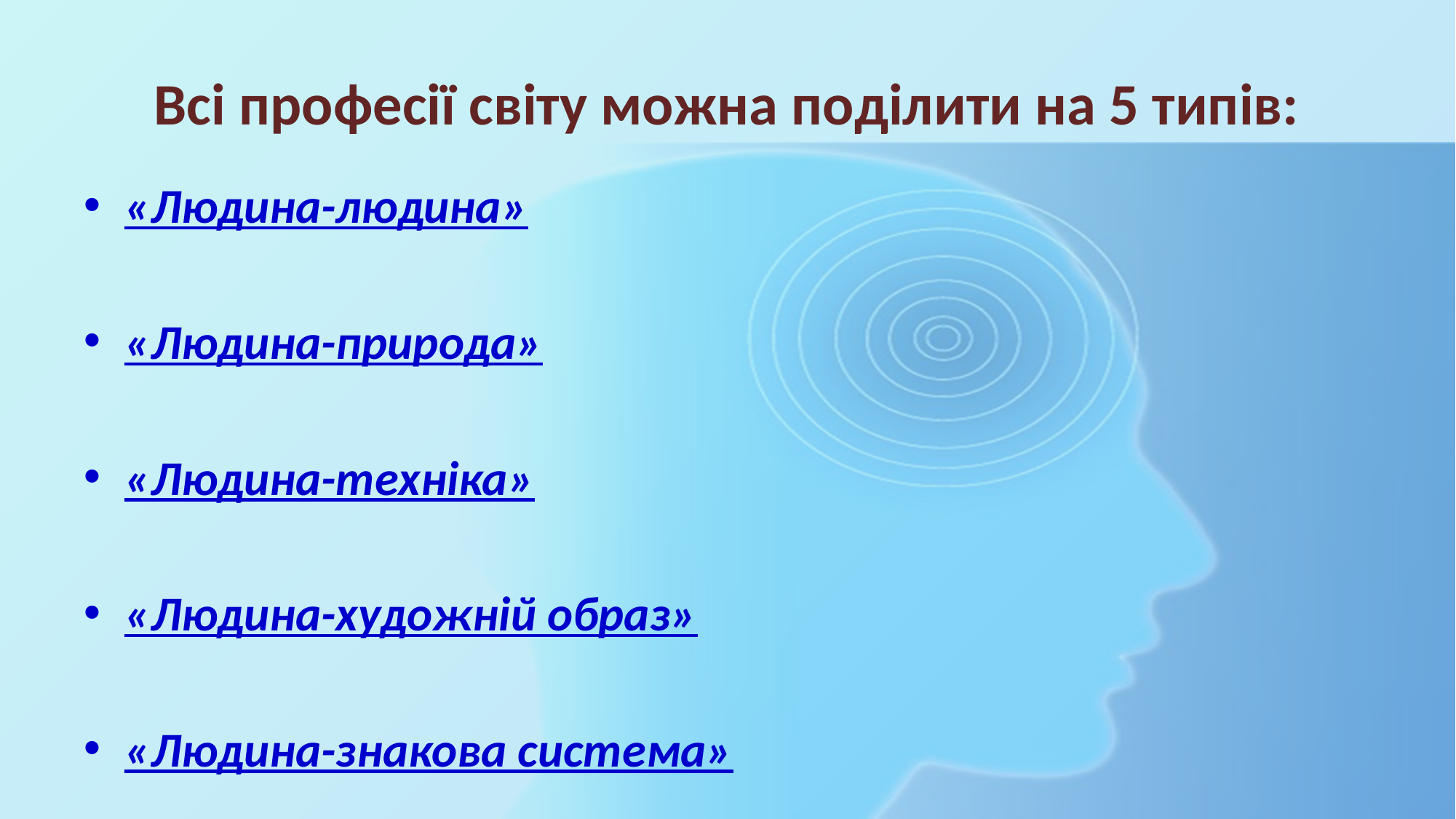

# Всі професії світу можна поділити на 5 типів:
«Людина-людина»

«Людина-природа»

«Людина-техніка»

«Людина-художній образ»

«Людина-знакова система»